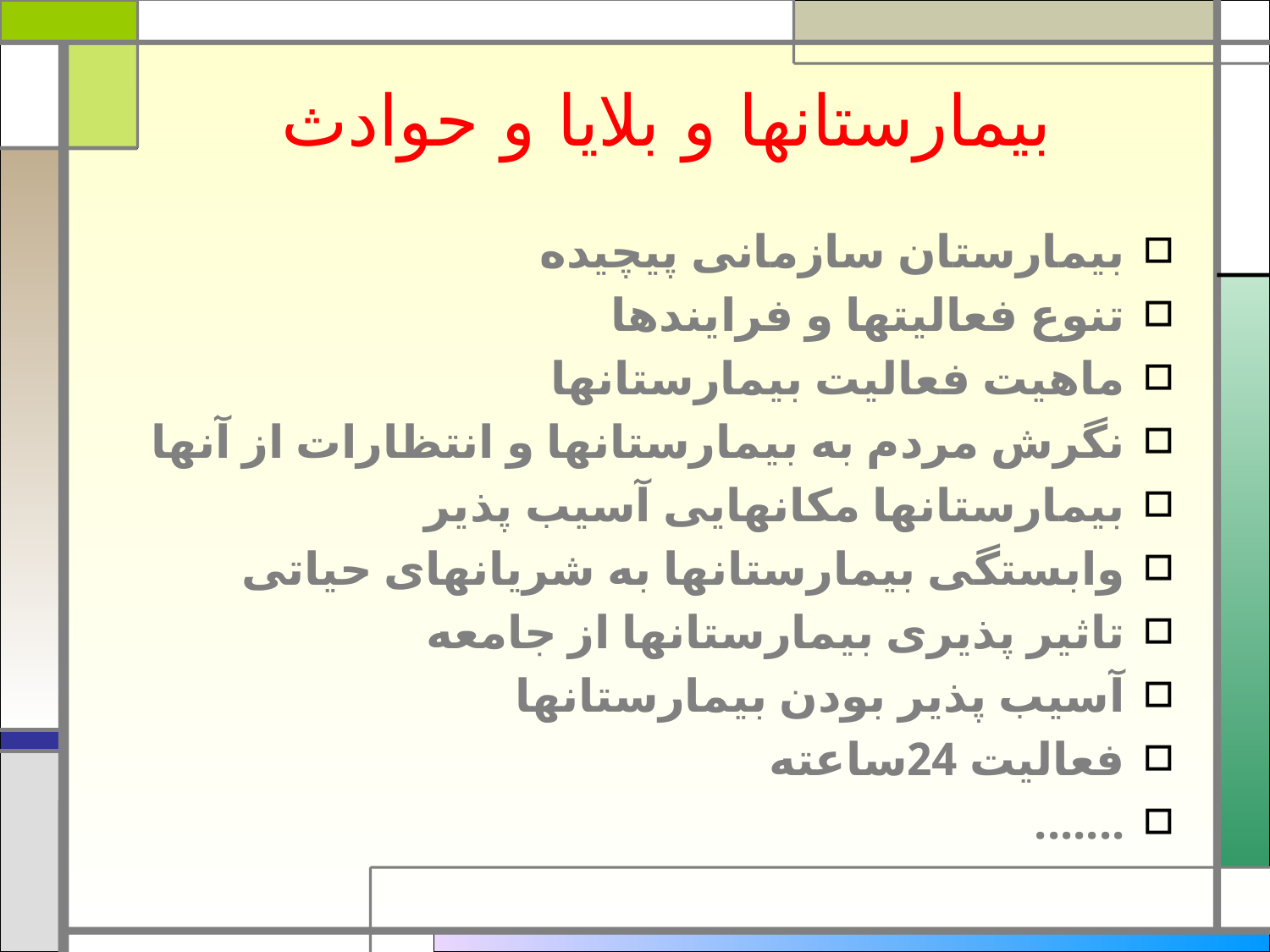

# بیمارستانها و بلایا و حوادث
بیمارستان سازمانی پیچیده
تنوع فعالیتها و فرایندها
ماهیت فعالیت بیمارستانها
نگرش مردم به بیمارستانها و انتظارات از آنها
بیمارستانها مکانهایی آسیب پذیر
وابستگی بیمارستانها به شریانهای حیاتی
تاثیر پذیری بیمارستانها از جامعه
آسیب پذیر بودن بیمارستانها
فعالیت 24ساعته
.......